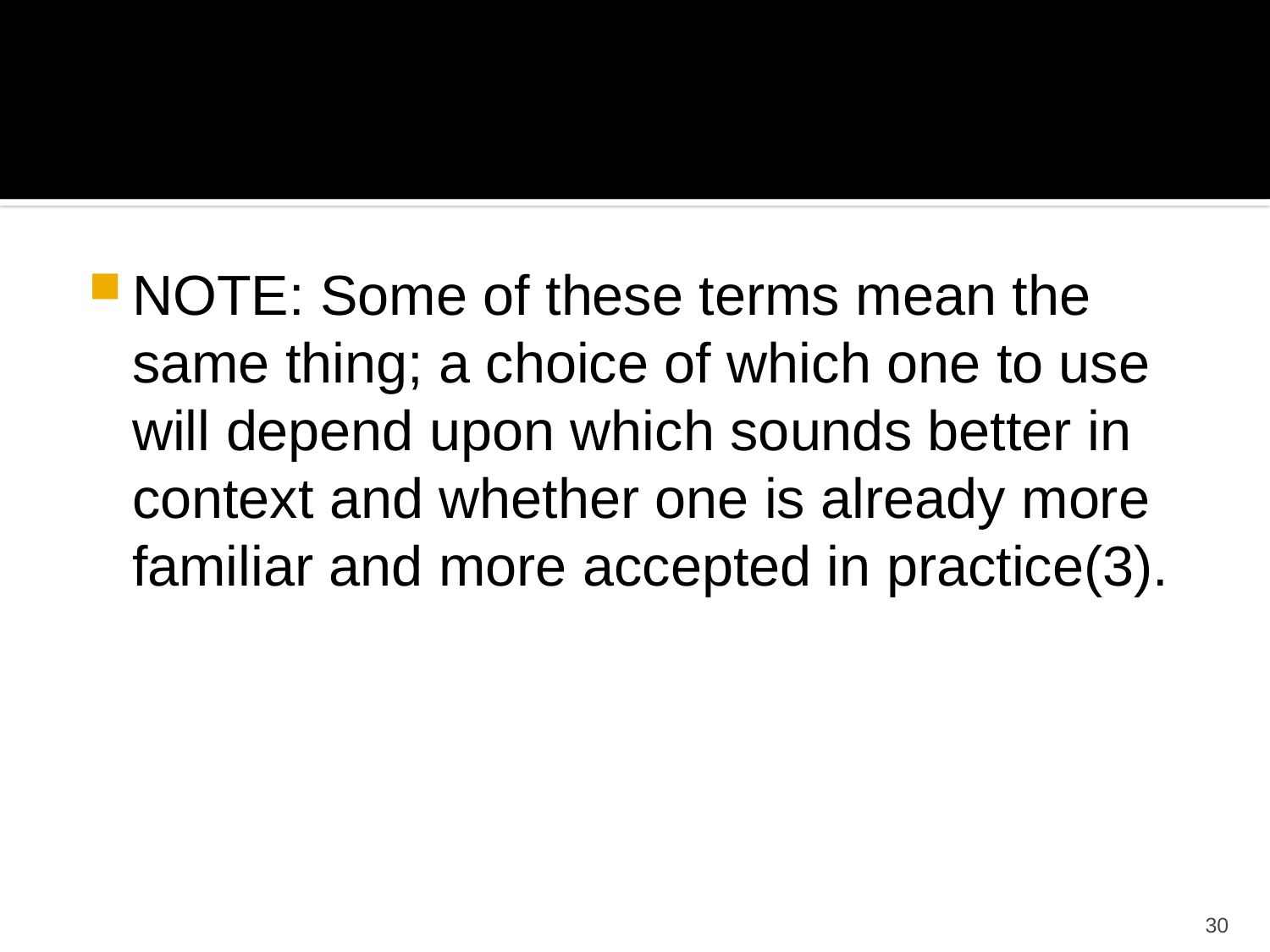

#
NOTE: Some of these terms mean the same thing; a choice of which one to use will depend upon which sounds better in context and whether one is already more familiar and more accepted in practice(3).

30